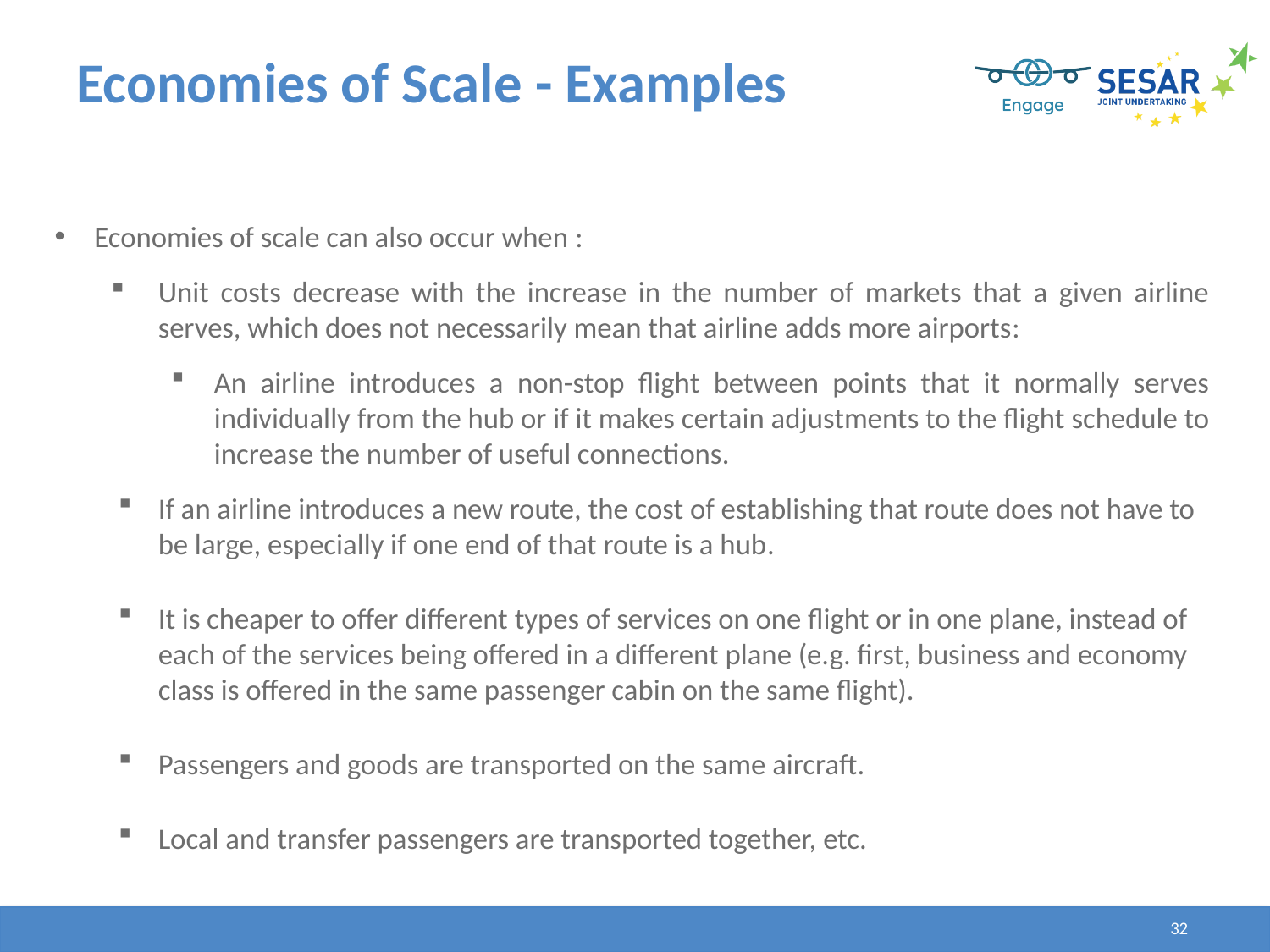

# Economies of Scale - Examples
Economies of scale can also occur when :
Unit costs decrease with the increase in the number of markets that a given airline serves, which does not necessarily mean that airline adds more airports:
An airline introduces a non-stop flight between points that it normally serves individually from the hub or if it makes certain adjustments to the flight schedule to increase the number of useful connections.
If an airline introduces a new route, the cost of establishing that route does not have to be large, especially if one end of that route is a hub.
It is cheaper to offer different types of services on one flight or in one plane, instead of each of the services being offered in a different plane (e.g. first, business and economy class is offered in the same passenger cabin on the same flight).
Passengers and goods are transported on the same aircraft.
Local and transfer passengers are transported together, etc.
32